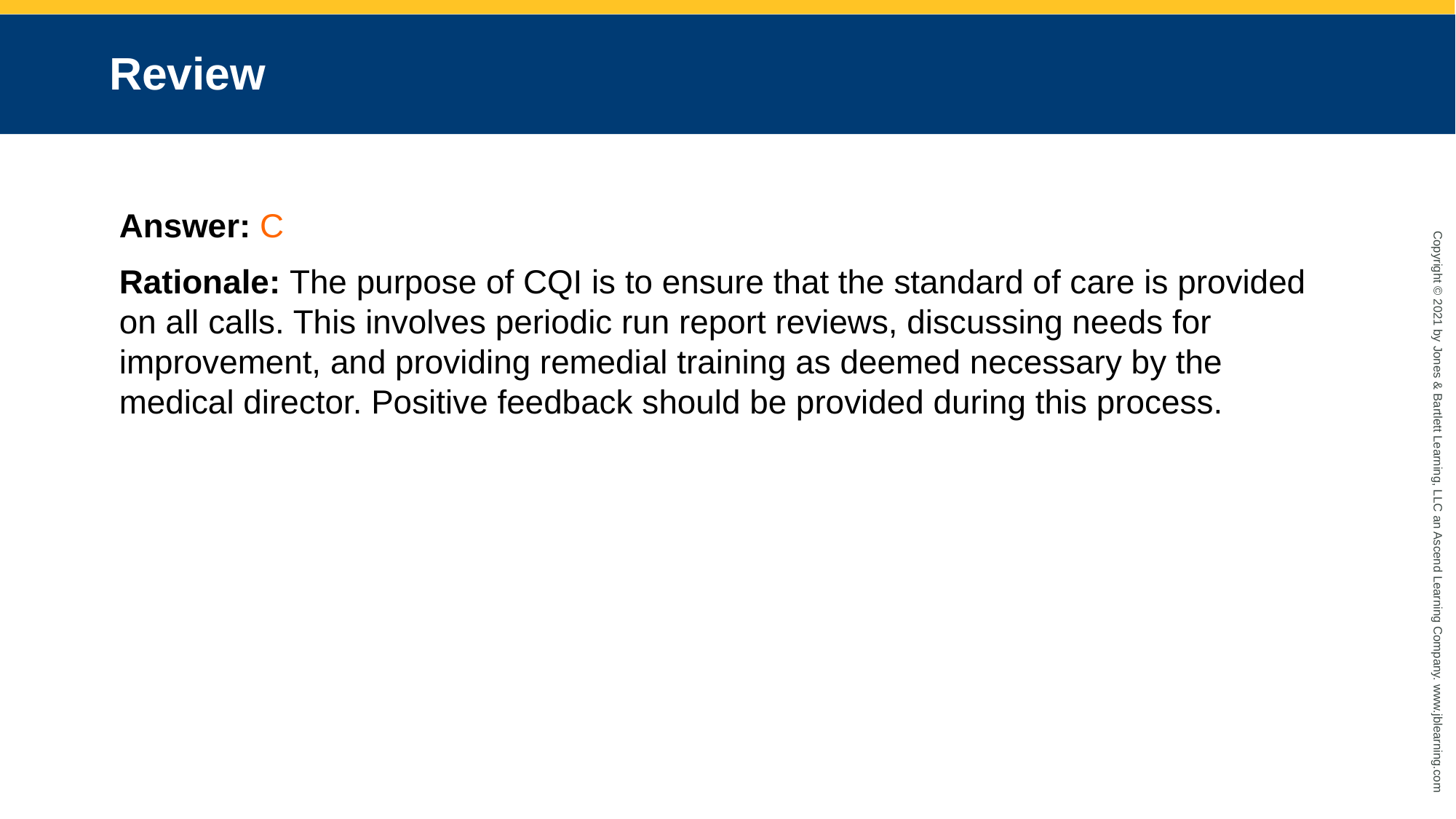

# Review
Answer: C
Rationale: The purpose of CQI is to ensure that the standard of care is provided on all calls. This involves periodic run report reviews, discussing needs for improvement, and providing remedial training as deemed necessary by the medical director. Positive feedback should be provided during this process.